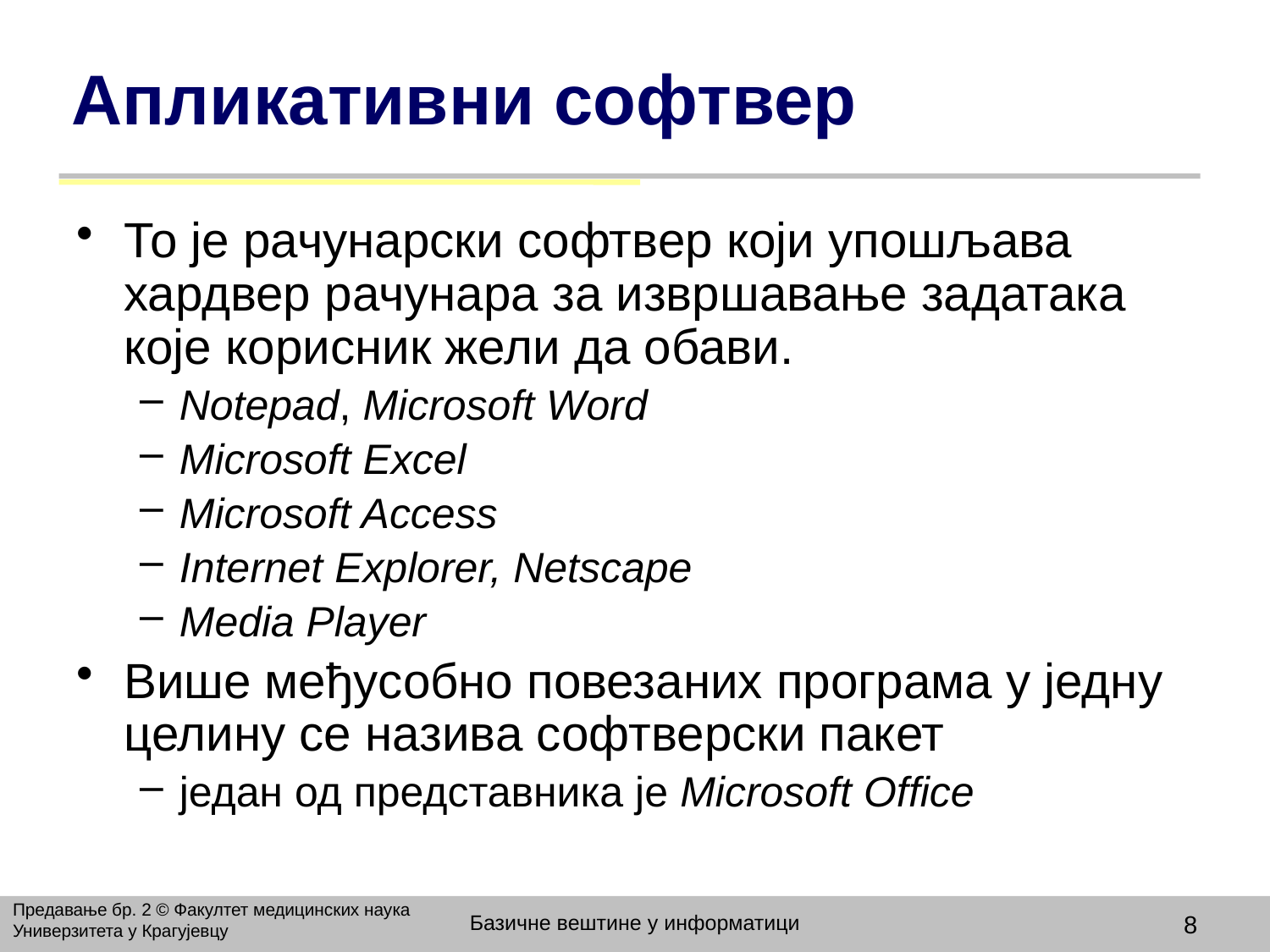

# Апликативни софтвер
То је рачунарски софтвер који упошљава хардвер рачунара за извршавање задатака које корисник жели да обави.
Notepad, Microsoft Word
Microsoft Excel
Microsoft Access
Internet Explorer, Netscape
Media Player
Више међусобно повезаних програма у једну целину се назива софтверски пакет
један од представника је Microsoft Office
Предавање бр. 2 © Факултет медицинских наука Универзитета у Крагујевцу
Базичне вештине у информатици
8